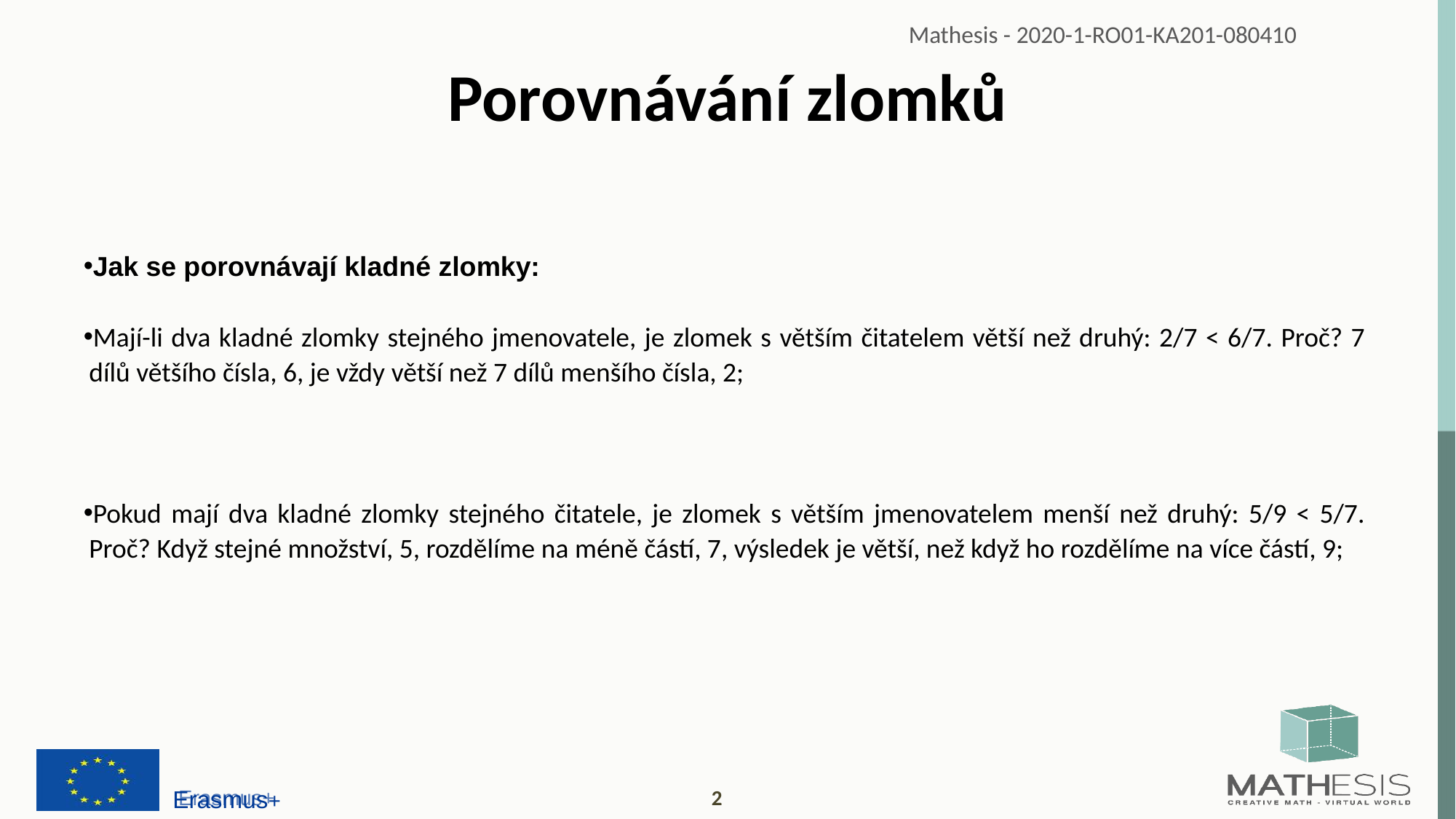

# Porovnávání zlomků
Jak se porovnávají kladné zlomky:
Mají-li dva kladné zlomky stejného jmenovatele, je zlomek s větším čitatelem větší než druhý: 2/7 < 6/7. Proč? 7 dílů většího čísla, 6, je vždy větší než 7 dílů menšího čísla, 2;

Pokud mají dva kladné zlomky stejného čitatele, je zlomek s větším jmenovatelem menší než druhý: 5/9 < 5/7. Proč? Když stejné množství, 5, rozdělíme na méně částí, 7, výsledek je větší, než když ho rozdělíme na více částí, 9;